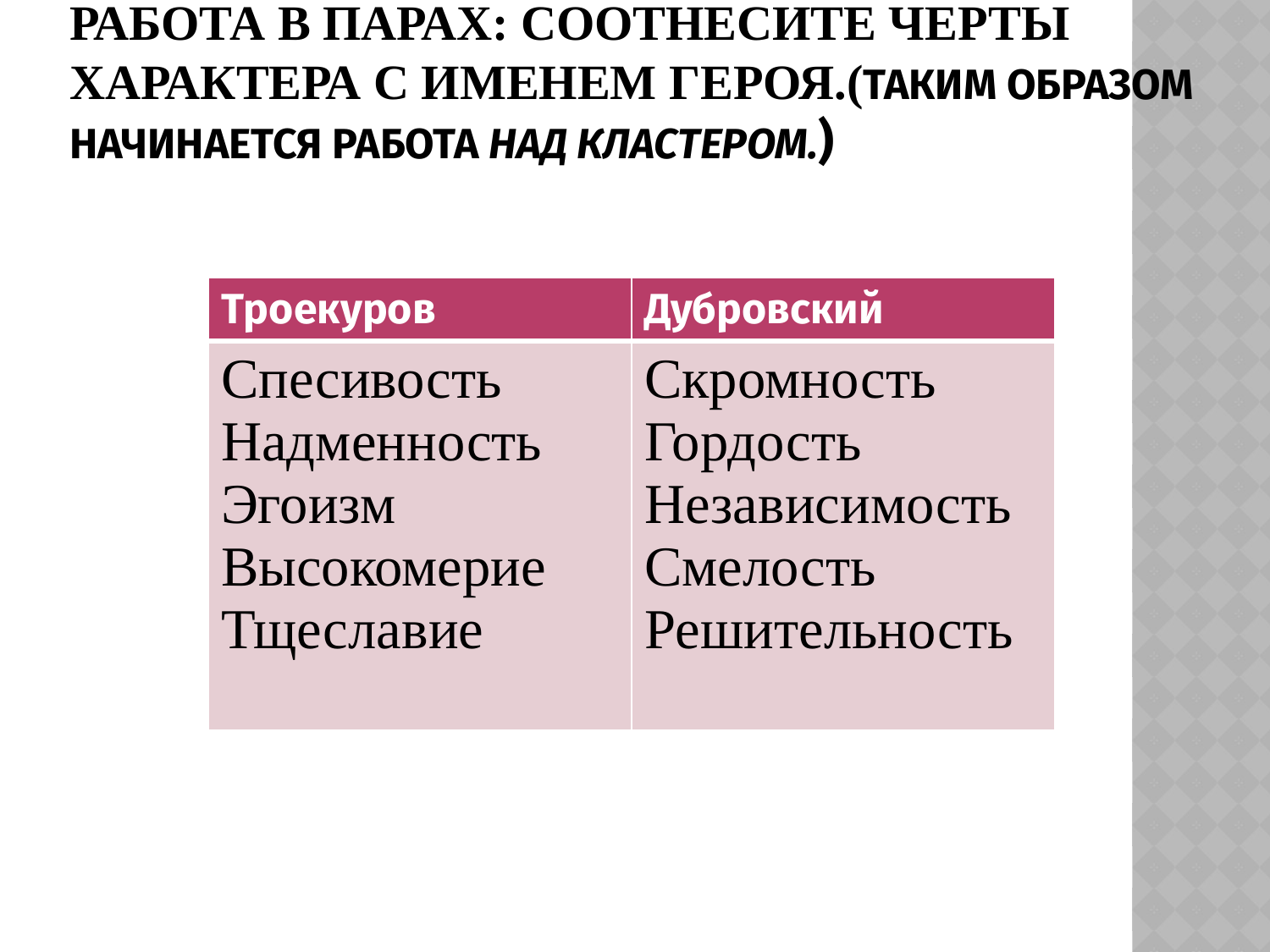

# Работа в парах: соотнесите черты характера с именем героя.(Таким образом начинается работа над кластером.)
| Троекуров | Дубровский |
| --- | --- |
| Спесивость Надменность Эгоизм Высокомерие Тщеславие | Скромность Гордость Независимость Смелость Решительность |